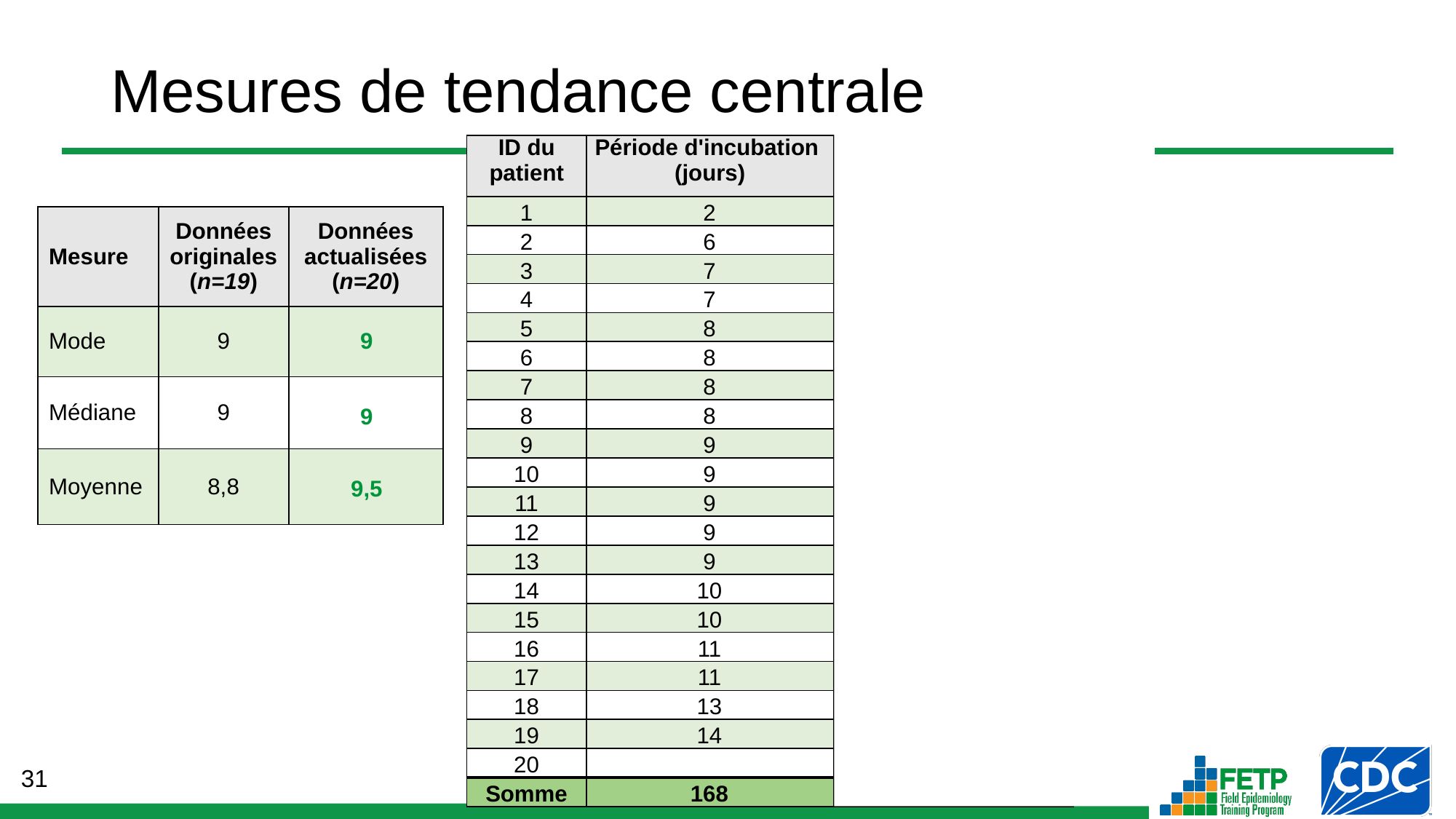

# Mesures de tendance centrale

| ID du patient | Période d'incubation (jours) | Période d'incubation (jours) |
| --- | --- | --- |
| 1 | 2 | 2 |
| 2 | 6 | 6 |
| 3 | 7 | 7 |
| 4 | 7 | 7 |
| 5 | 8 | 8 |
| 6 | 8 | 8 |
| 7 | 8 | 8 |
| 8 | 8 | 8 |
| 9 | 9 | 9 |
| 10 | 9 | 9 |
| 11 | 9 | 9 |
| 12 | 9 | 9 |
| 13 | 9 | 9 |
| 14 | 10 | 10 |
| 15 | 10 | 10 |
| 16 | 11 | 11 |
| 17 | 11 | 11 |
| 18 | 13 | 13 |
| 19 | 14 | 14 |
| 20 |  | 21 |
| Somme | 168 | 189 |
| Mesure | Données originales (n=19) | Données actualisées (n=20) |
| --- | --- | --- |
| Mode | 9 |  |
| Médiane | 9 |  |
| Moyenne | 8,8 |  |
9
9
9,5